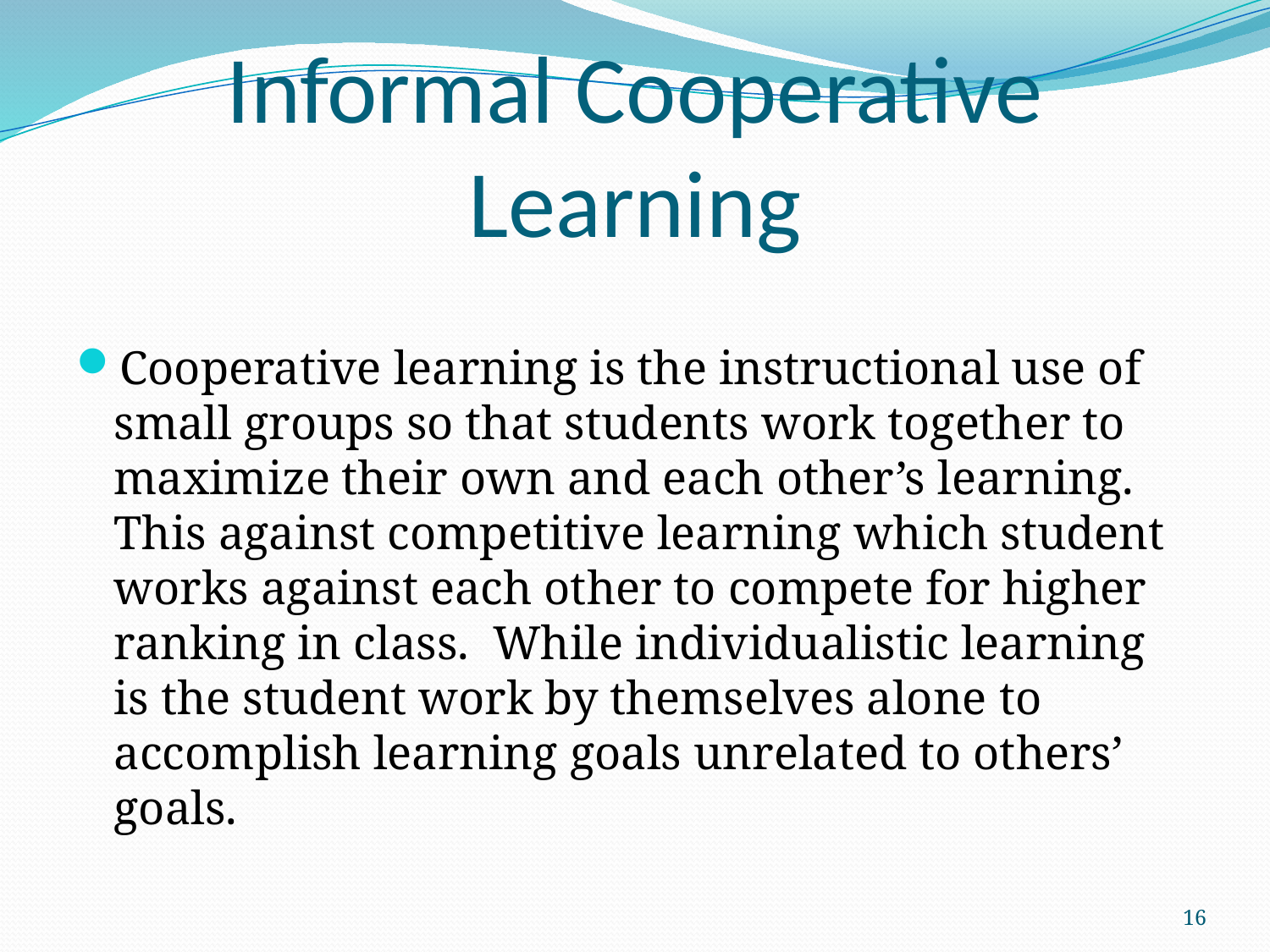

# Informal Cooperative Learning

Cooperative learning is the instructional use of small groups so that students work together to maximize their own and each other’s learning. This against competitive learning which student works against each other to compete for higher ranking in class.  While individualistic learning is the student work by themselves alone to accomplish learning goals unrelated to others’ goals.

16